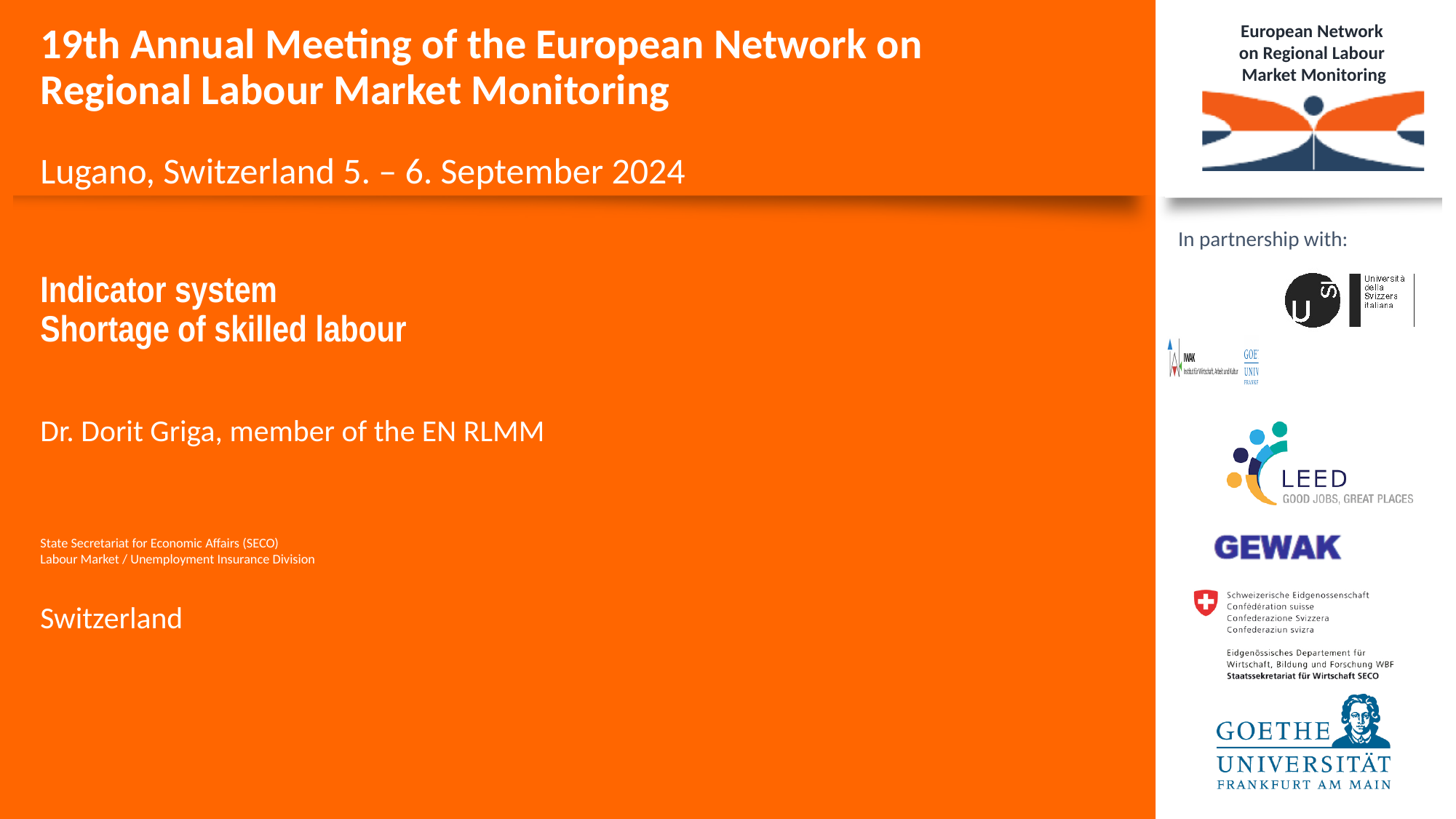

Indicator system
Shortage of skilled labour
Dr. Dorit Griga, member of the EN RLMM
State Secretariat for Economic Affairs (SECO)
Labour Market / Unemployment Insurance Division
Switzerland